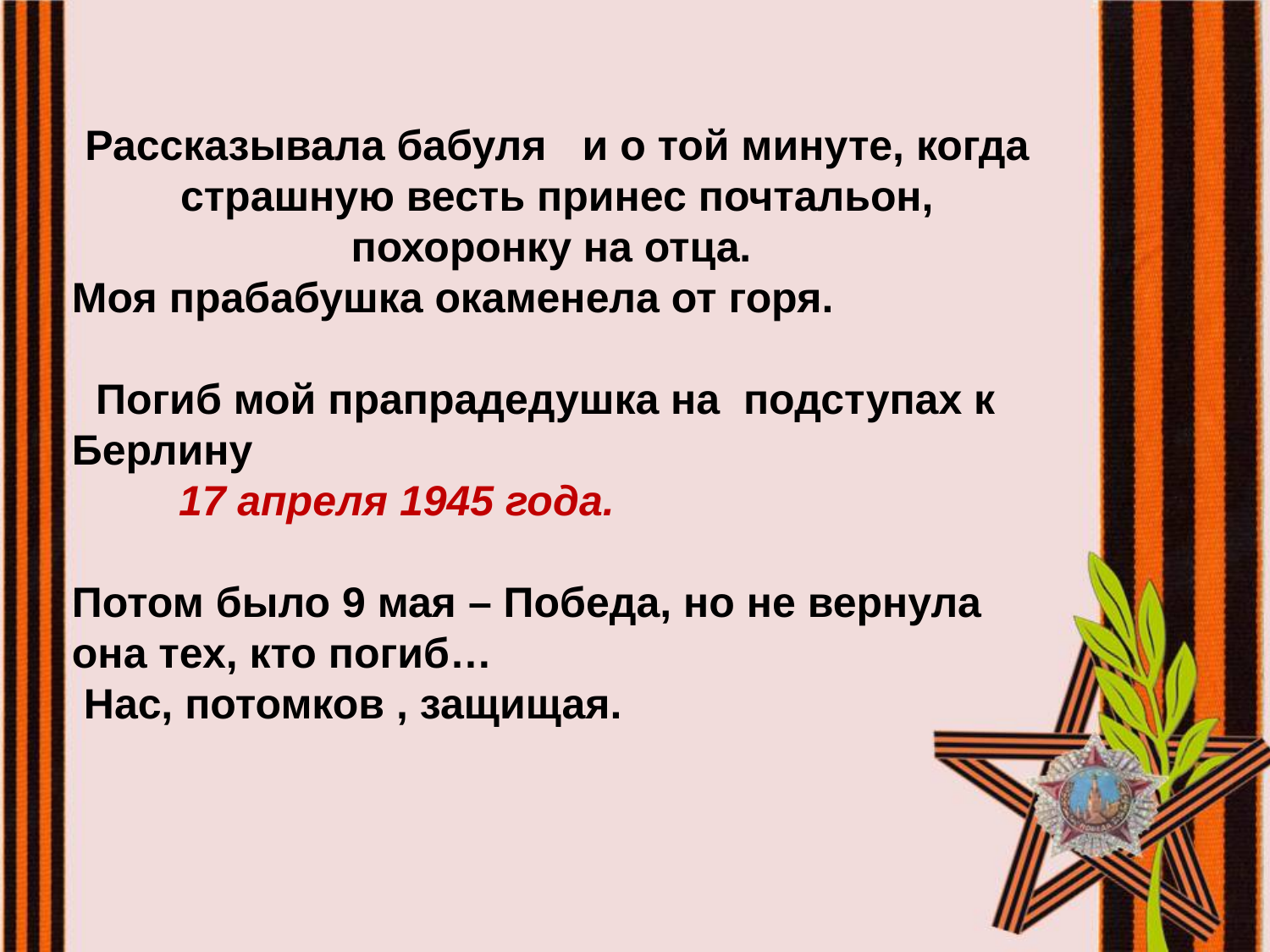

Рассказывала бабуля   и о той минуте, когда страшную весть принес почтальон, похоронку на отца.
Моя прабабушка окаменела от горя.

  Погиб мой прапрадедушка на  подступах к Берлину
         17 апреля 1945 года.

Потом было 9 мая – Победа, но не вернула она тех, кто погиб…
 Нас, потомков , защищая.